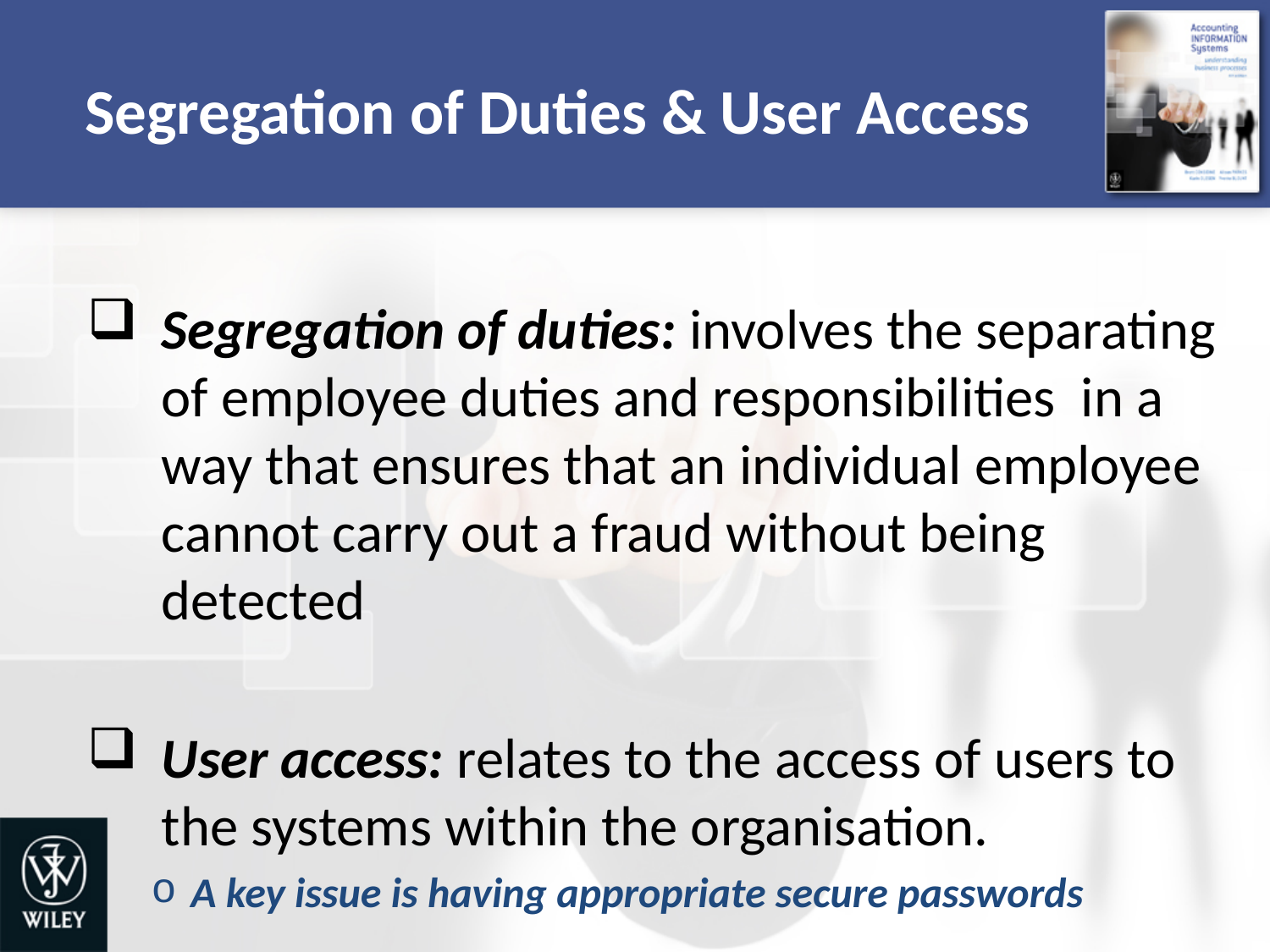

# Segregation of Duties & User Access
Segregation of duties: involves the separating of employee duties and responsibilities  in a way that ensures that an individual employee cannot carry out a fraud without being detected

User access: relates to the access of users to the systems within the organisation.
A key issue is having appropriate secure passwords